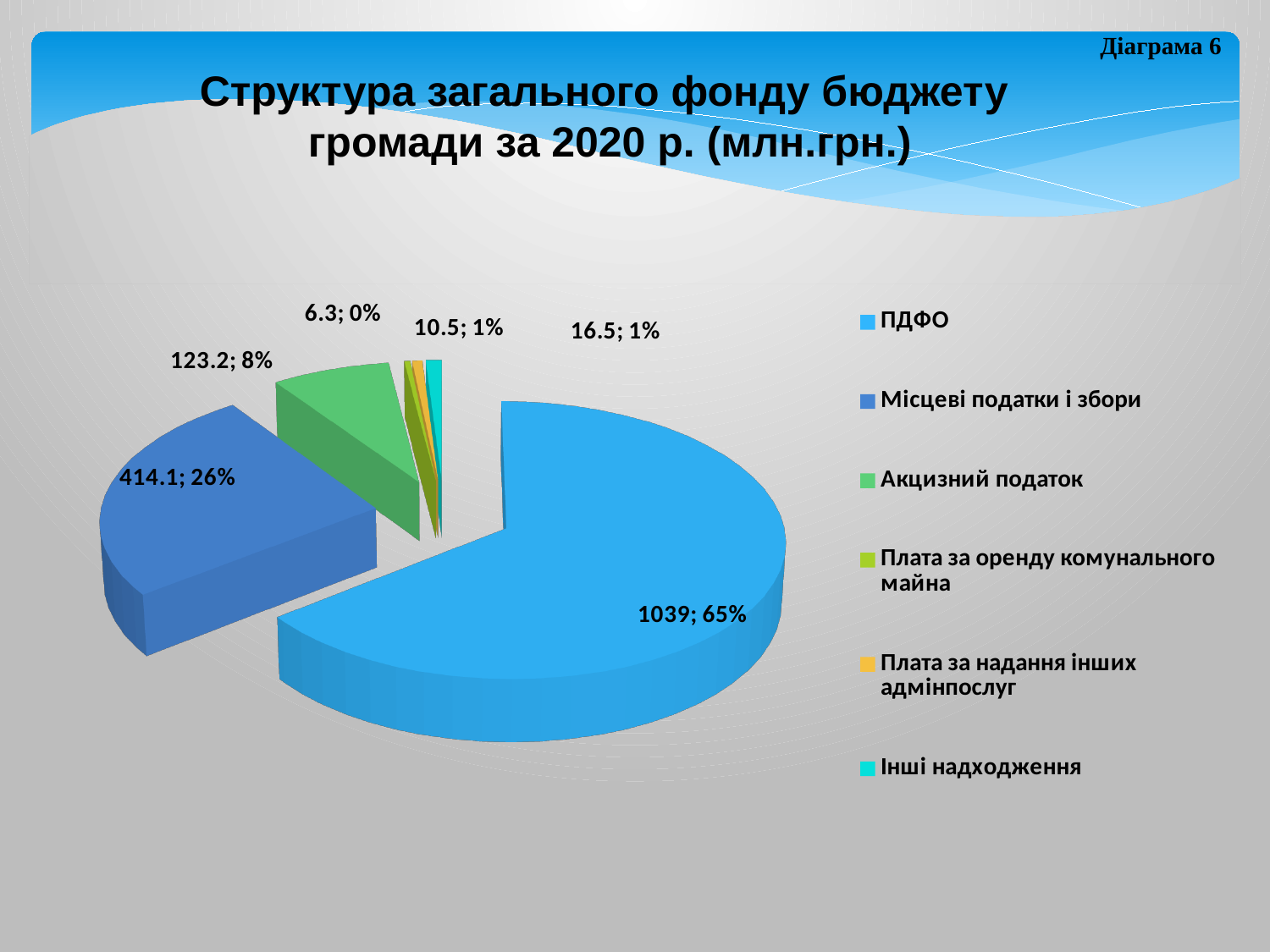

Діаграма 6
Структура загального фонду бюджету
громади за 2020 р. (млн.грн.)

[unsupported chart]